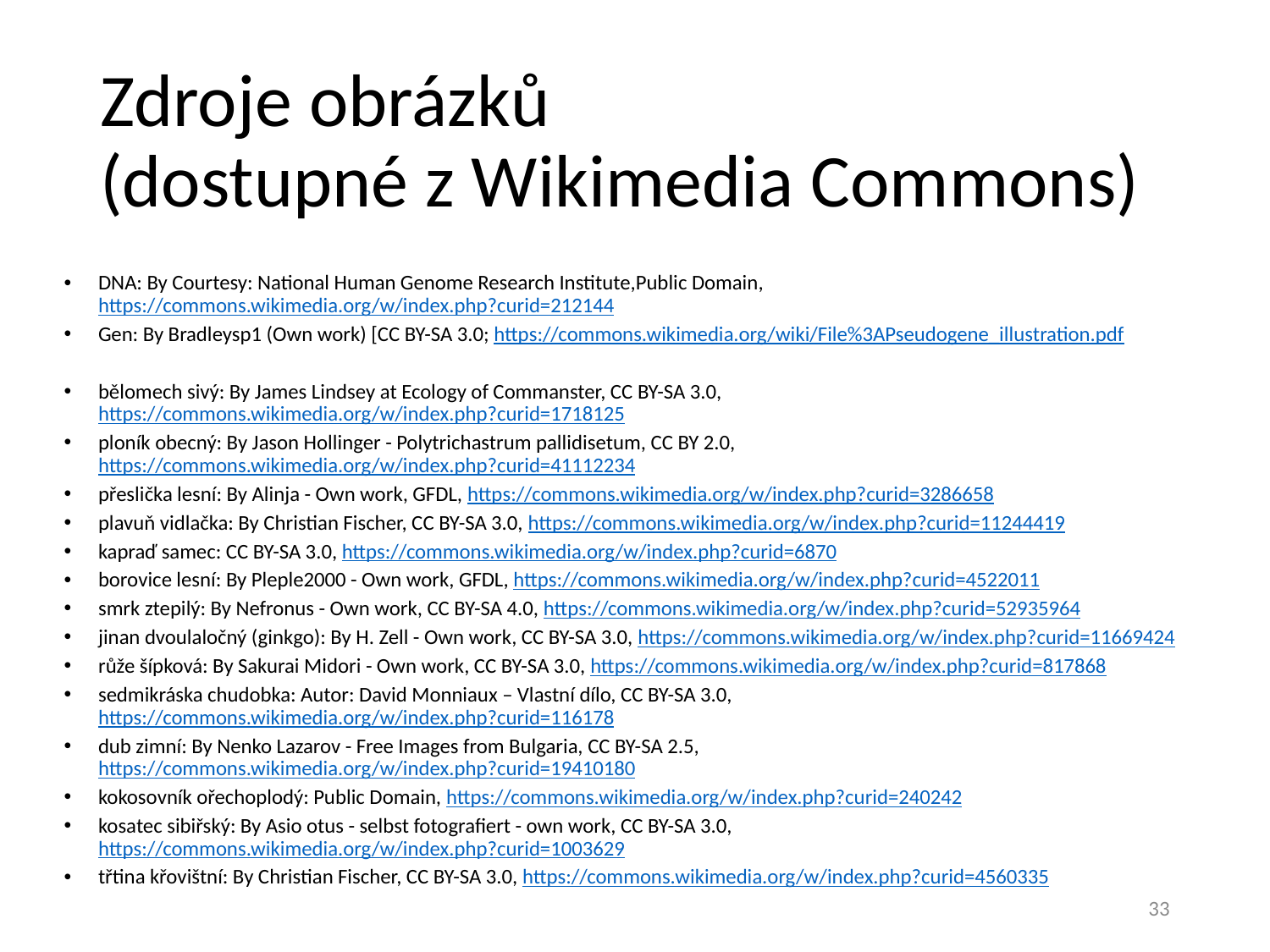

# Zdroje obrázků (dostupné z Wikimedia Commons)
DNA: By Courtesy: National Human Genome Research Institute,Public Domain, https://commons.wikimedia.org/w/index.php?curid=212144
Gen: By Bradleysp1 (Own work) [CC BY-SA 3.0; https://commons.wikimedia.org/wiki/File%3APseudogene_illustration.pdf

bělomech sivý: By James Lindsey at Ecology of Commanster, CC BY-SA 3.0, https://commons.wikimedia.org/w/index.php?curid=1718125
ploník obecný: By Jason Hollinger - Polytrichastrum pallidisetum, CC BY 2.0, https://commons.wikimedia.org/w/index.php?curid=41112234
přeslička lesní: By Alinja - Own work, GFDL, https://commons.wikimedia.org/w/index.php?curid=3286658
plavuň vidlačka: By Christian Fischer, CC BY-SA 3.0, https://commons.wikimedia.org/w/index.php?curid=11244419
kapraď samec: CC BY-SA 3.0, https://commons.wikimedia.org/w/index.php?curid=6870
borovice lesní: By Pleple2000 - Own work, GFDL, https://commons.wikimedia.org/w/index.php?curid=4522011
smrk ztepilý: By Nefronus - Own work, CC BY-SA 4.0, https://commons.wikimedia.org/w/index.php?curid=52935964
jinan dvoulaločný (ginkgo): By H. Zell - Own work, CC BY-SA 3.0, https://commons.wikimedia.org/w/index.php?curid=11669424
růže šípková: By Sakurai Midori - Own work, CC BY-SA 3.0, https://commons.wikimedia.org/w/index.php?curid=817868
sedmikráska chudobka: Autor: David Monniaux – Vlastní dílo, CC BY-SA 3.0, https://commons.wikimedia.org/w/index.php?curid=116178
dub zimní: By Nenko Lazarov - Free Images from Bulgaria, CC BY-SA 2.5, https://commons.wikimedia.org/w/index.php?curid=19410180
kokosovník ořechoplodý: Public Domain, https://commons.wikimedia.org/w/index.php?curid=240242
kosatec sibiřský: By Asio otus - selbst fotografiert - own work, CC BY-SA 3.0, https://commons.wikimedia.org/w/index.php?curid=1003629
třtina křovištní: By Christian Fischer, CC BY-SA 3.0, https://commons.wikimedia.org/w/index.php?curid=4560335

33